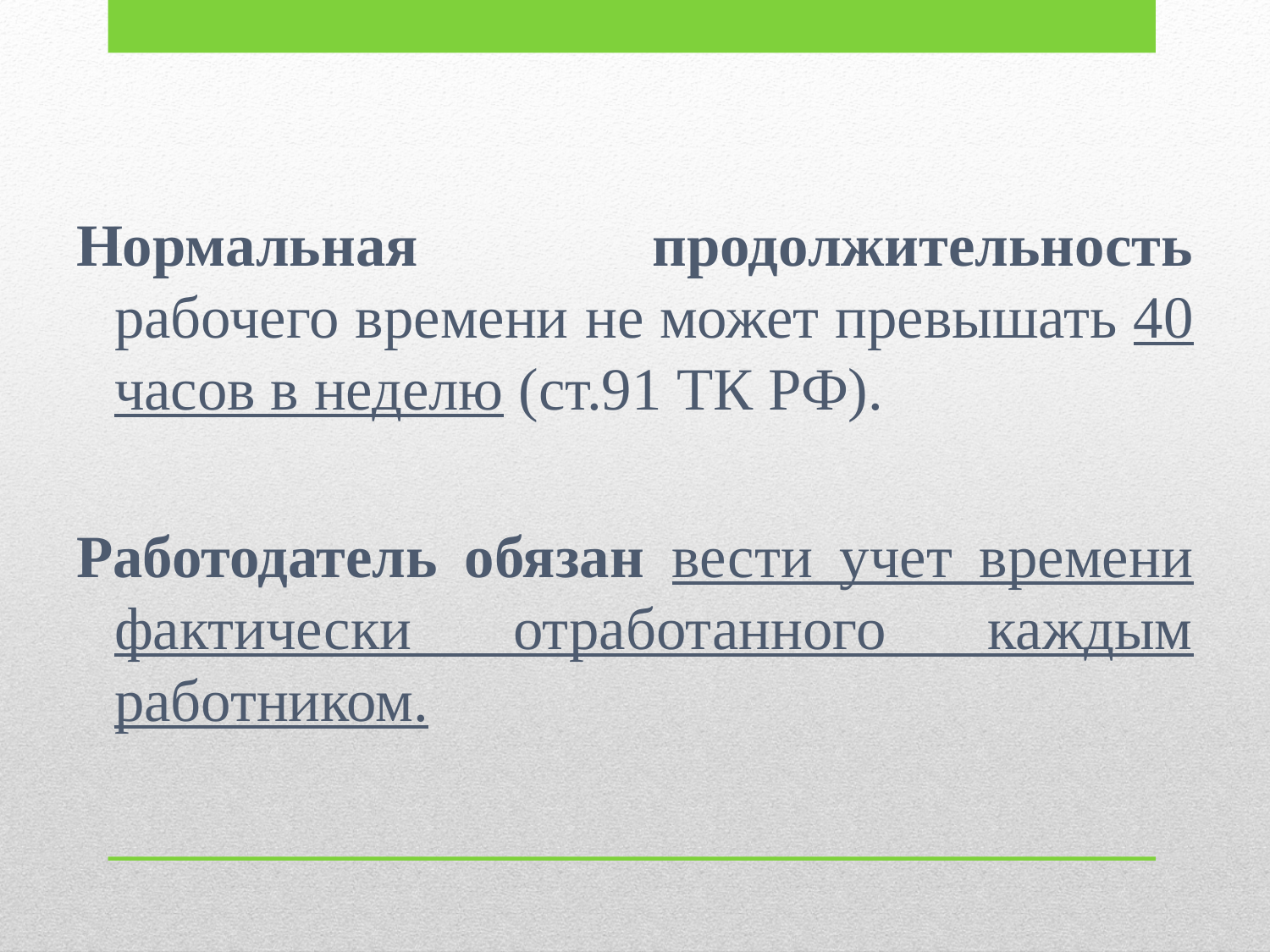

Нормальная продолжительность рабочего времени не может превышать 40 часов в неделю (ст.91 ТК РФ).

Работодатель обязан вести учет времени фактически отработанного каждым работником.